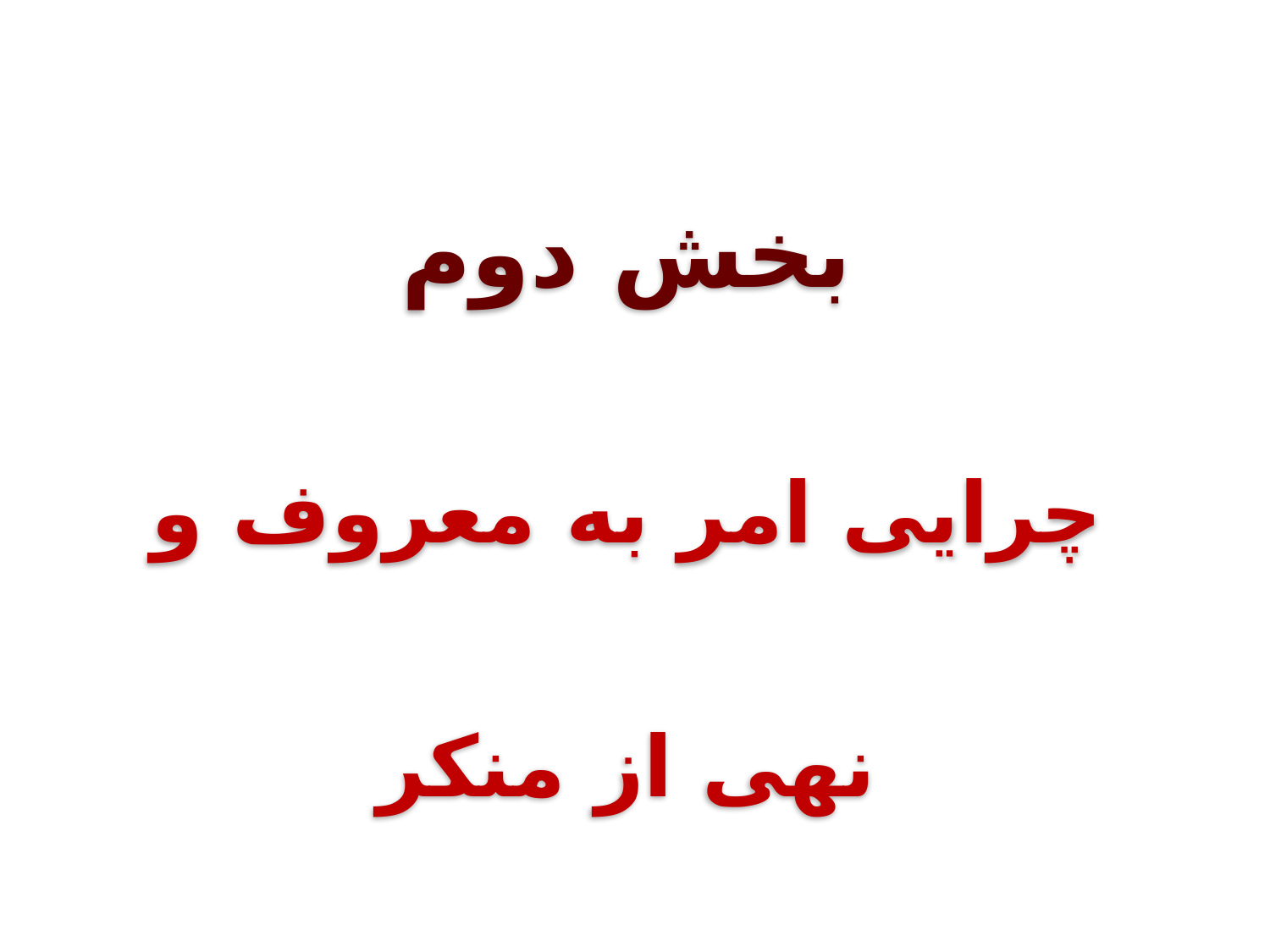

بخش دوم
چرایی امر به معروف و نهی از منکر